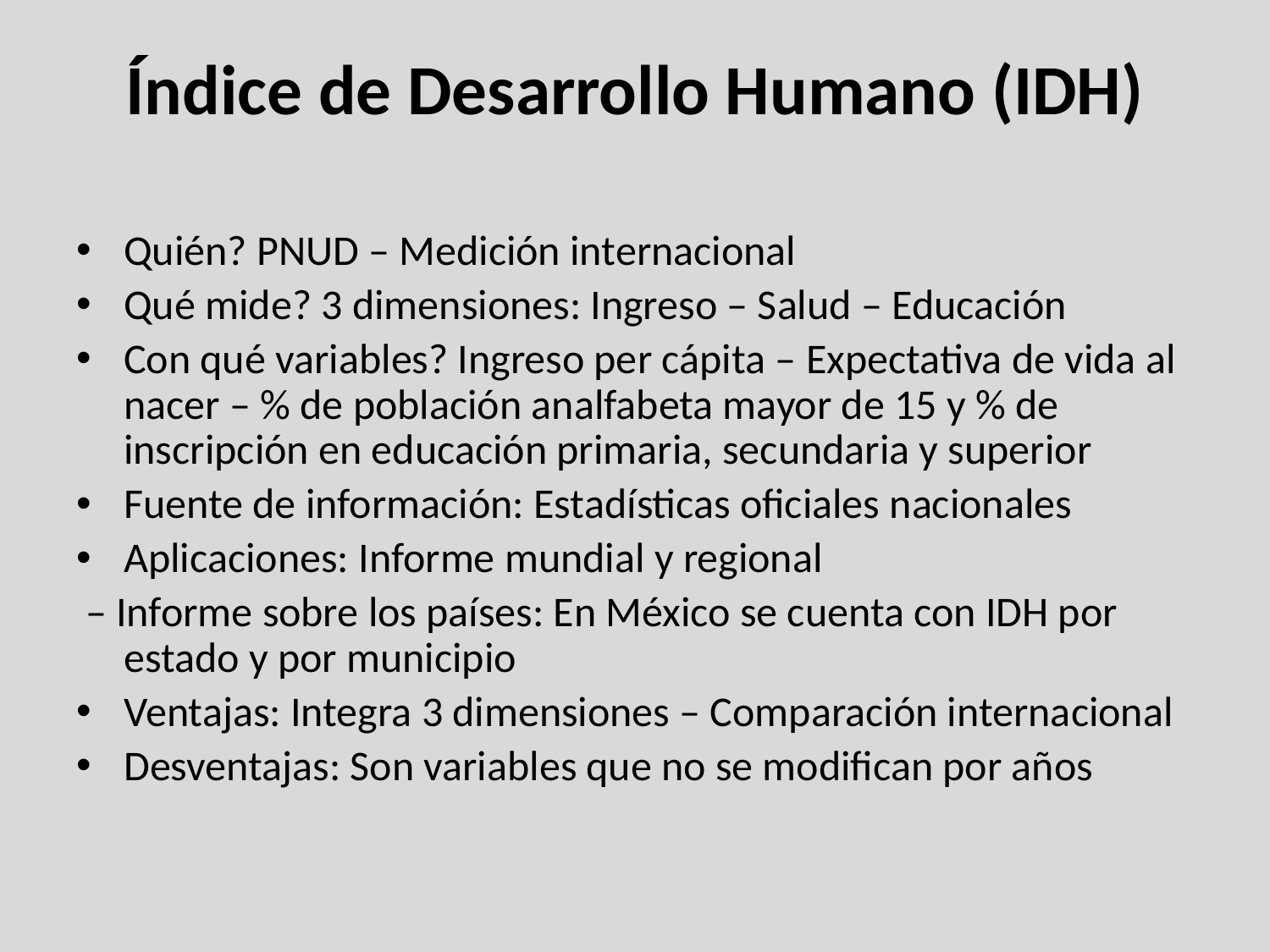

# Índice de Desarrollo Humano (IDH)
Quién? PNUD – Medición internacional
Qué mide? 3 dimensiones: Ingreso – Salud – Educación
Con qué variables? Ingreso per cápita – Expectativa de vida al nacer – % de población analfabeta mayor de 15 y % de inscripción en educación primaria, secundaria y superior
Fuente de información: Estadísticas oficiales nacionales
Aplicaciones: Informe mundial y regional
 – Informe sobre los países: En México se cuenta con IDH por estado y por municipio
Ventajas: Integra 3 dimensiones – Comparación internacional
Desventajas: Son variables que no se modifican por años